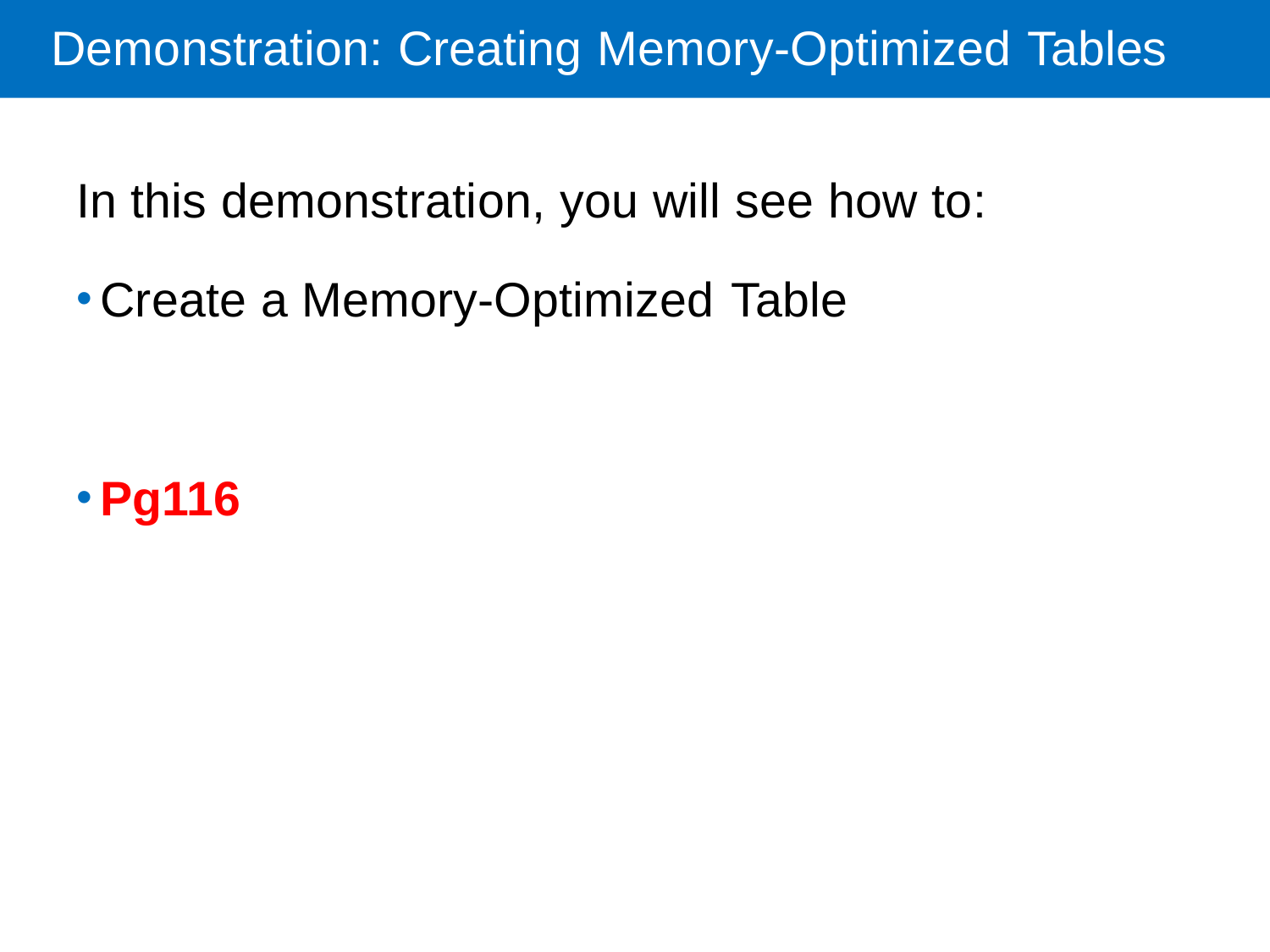

Demonstration: Creating Memory-Optimized Tables

In this demonstration, you will see how to:
Create a Memory-Optimized Table

Pg116